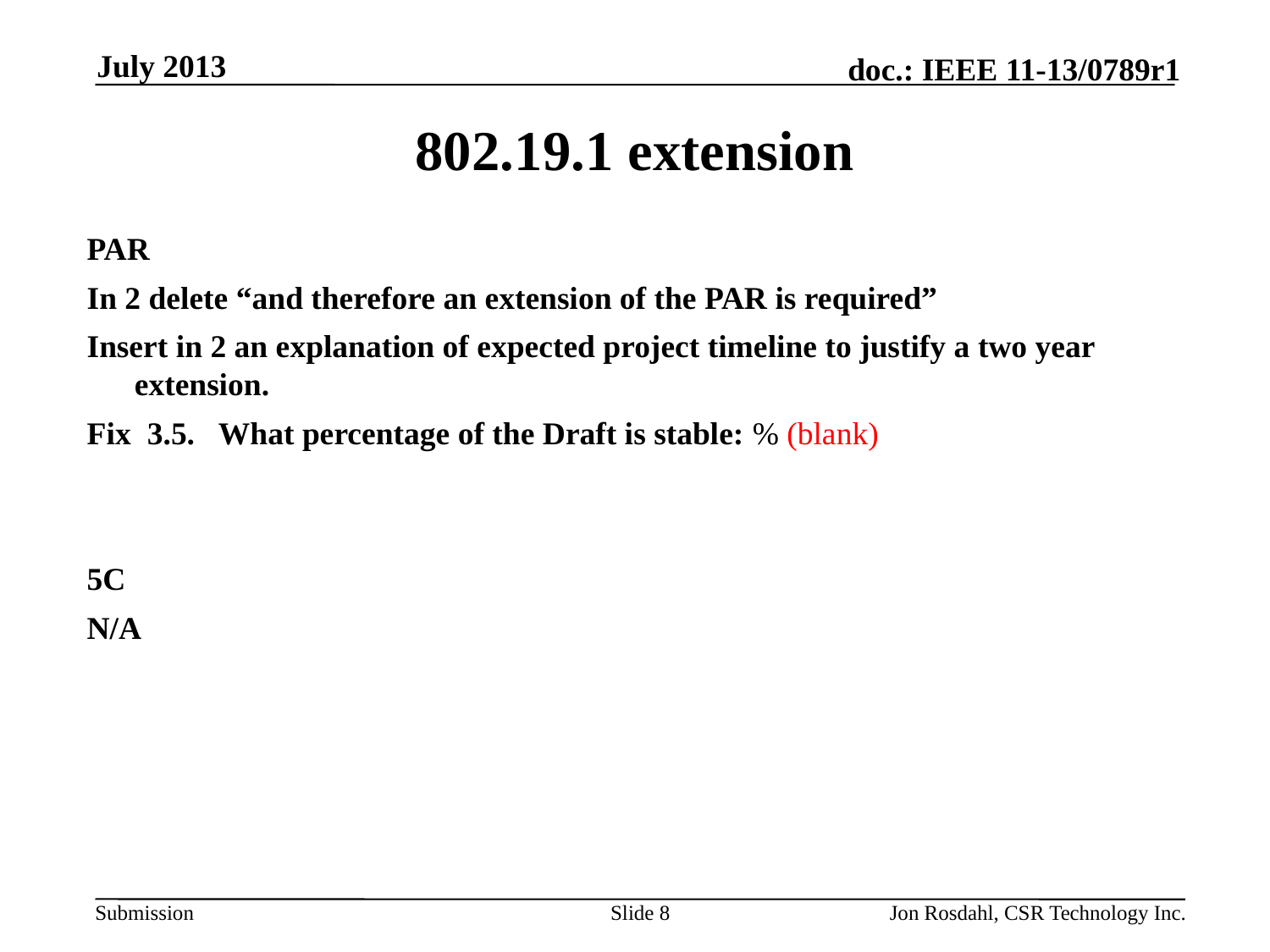

July 2013
# 802.19.1 extension
PAR
In 2 delete “and therefore an extension of the PAR is required”
Insert in 2 an explanation of expected project timeline to justify a two year extension.
Fix  3.5.   What percentage of the Draft is stable: % (blank)

5C
N/A
Slide 8
Jon Rosdahl, CSR Technology Inc.